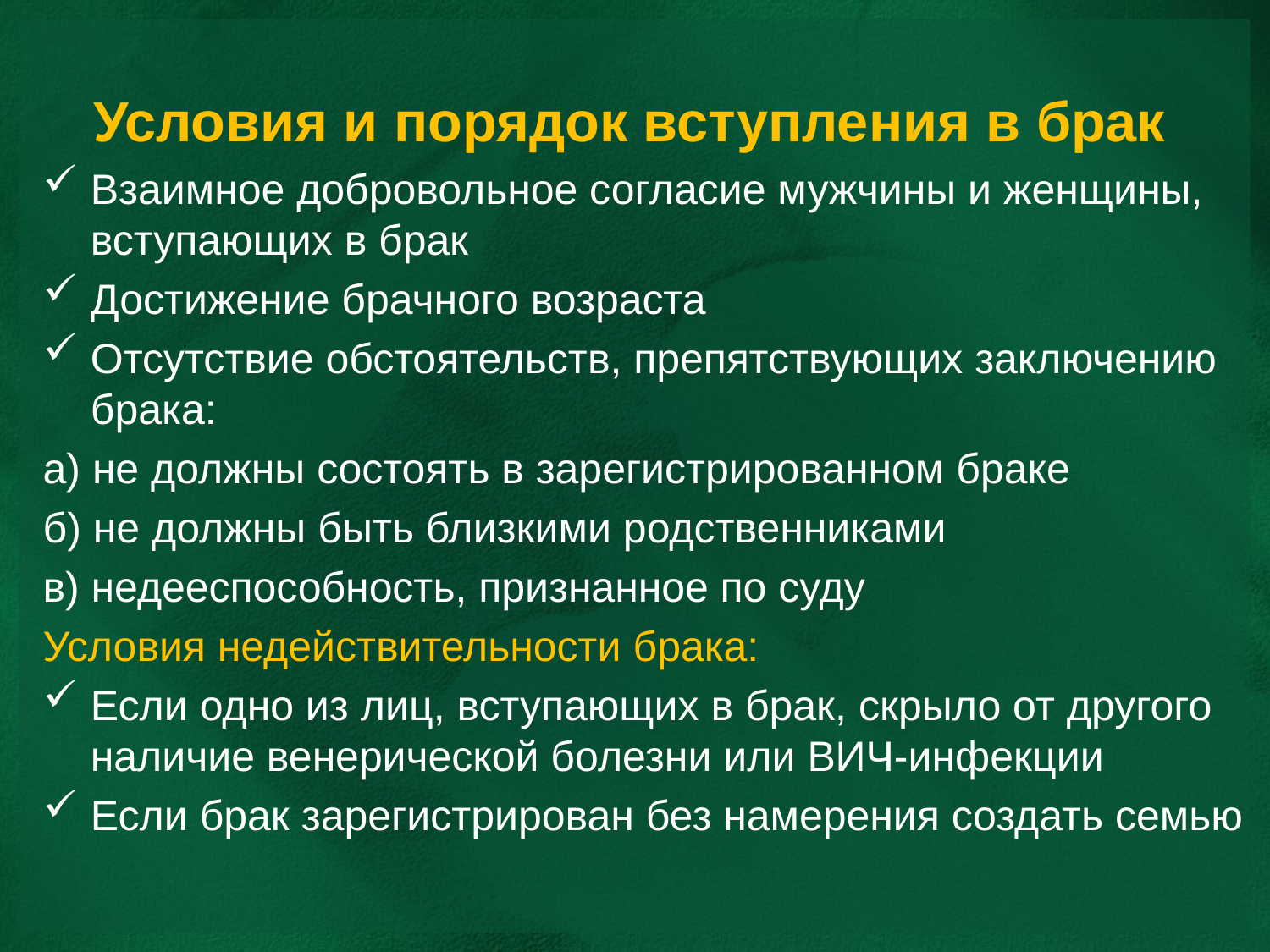

# Условия и порядок вступления в брак
Взаимное добровольное согласие мужчины и женщины, вступающих в брак
Достижение брачного возраста
Отсутствие обстоятельств, препятствующих заключению брака:
а) не должны состоять в зарегистрированном браке
б) не должны быть близкими родственниками
в) недееспособность, признанное по суду
Условия недействительности брака:
Если одно из лиц, вступающих в брак, скрыло от другого наличие венерической болезни или ВИЧ-инфекции
Если брак зарегистрирован без намерения создать семью